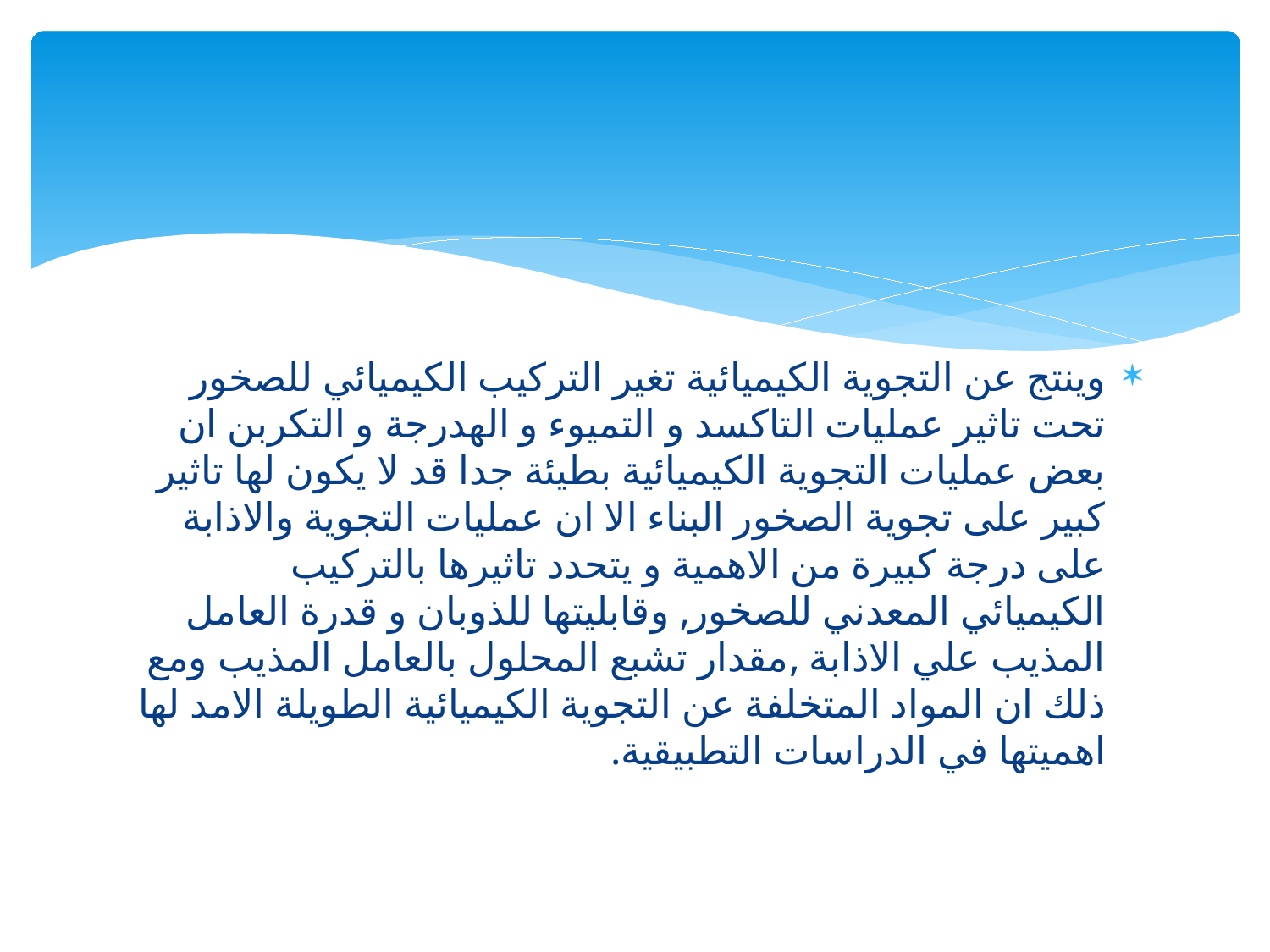

وينتج عن التجوية الكيميائية تغير التركيب الكيميائي للصخور تحت تاثير عمليات التاكسد و التميوء و الهدرجة و التكربن ان بعض عمليات التجوية الكيميائية بطيئة جدا قد لا يكون لها تاثير كبير على تجوية الصخور البناء الا ان عمليات التجوية والاذابة على درجة كبيرة من الاهمية و يتحدد تاثيرها بالتركيب الكيميائي المعدني للصخور, وقابليتها للذوبان و قدرة العامل المذيب علي الاذابة ,مقدار تشبع المحلول بالعامل المذيب ومع ذلك ان المواد المتخلفة عن التجوية الكيميائية الطويلة الامد لها اهميتها في الدراسات التطبيقية.